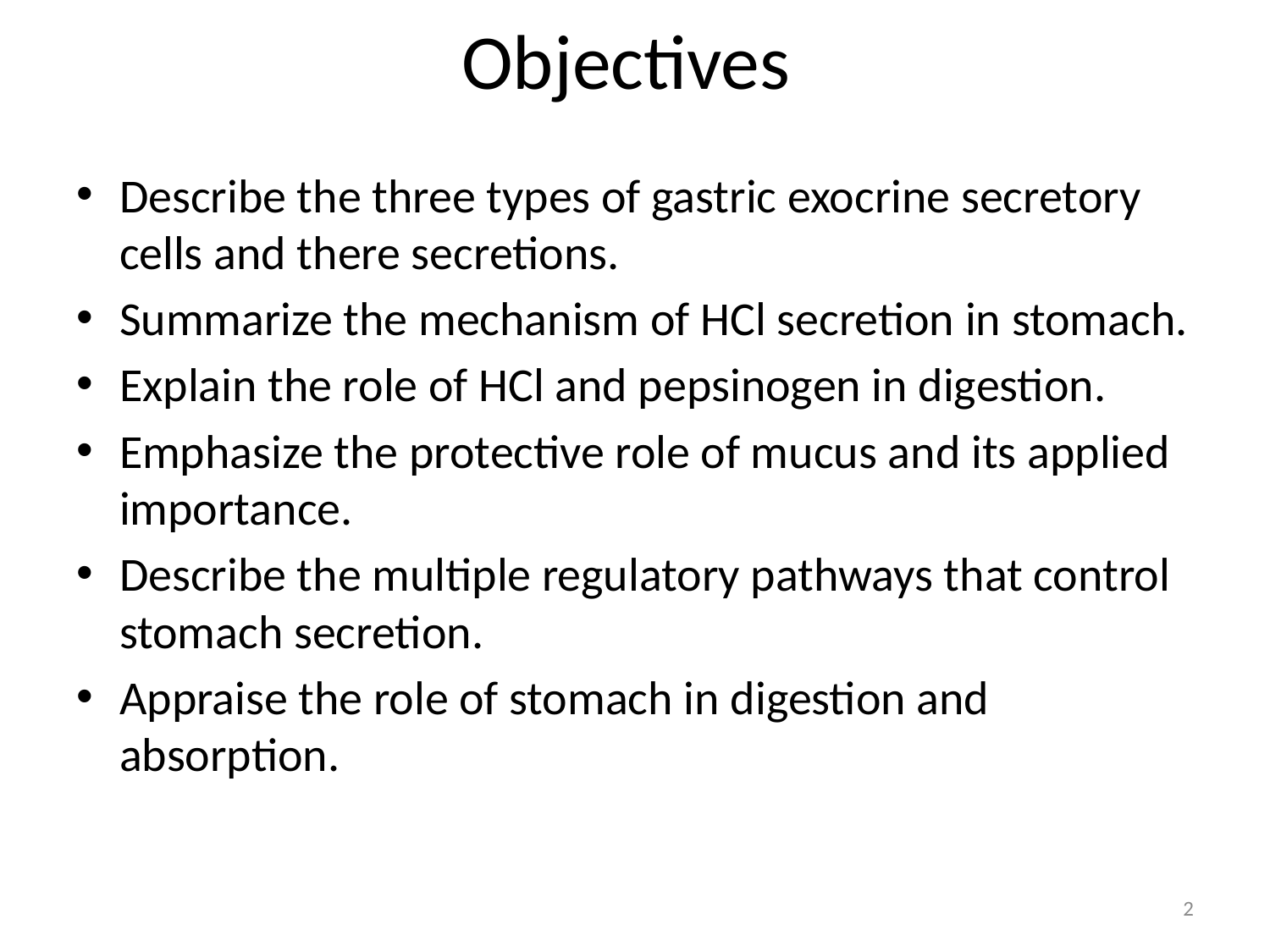

# Objectives
Describe the three types of gastric exocrine secretory cells and there secretions.
Summarize the mechanism of HCl secretion in stomach.
Explain the role of HCl and pepsinogen in digestion.
Emphasize the protective role of mucus and its applied importance.
Describe the multiple regulatory pathways that control stomach secretion.
Appraise the role of stomach in digestion and absorption.
2